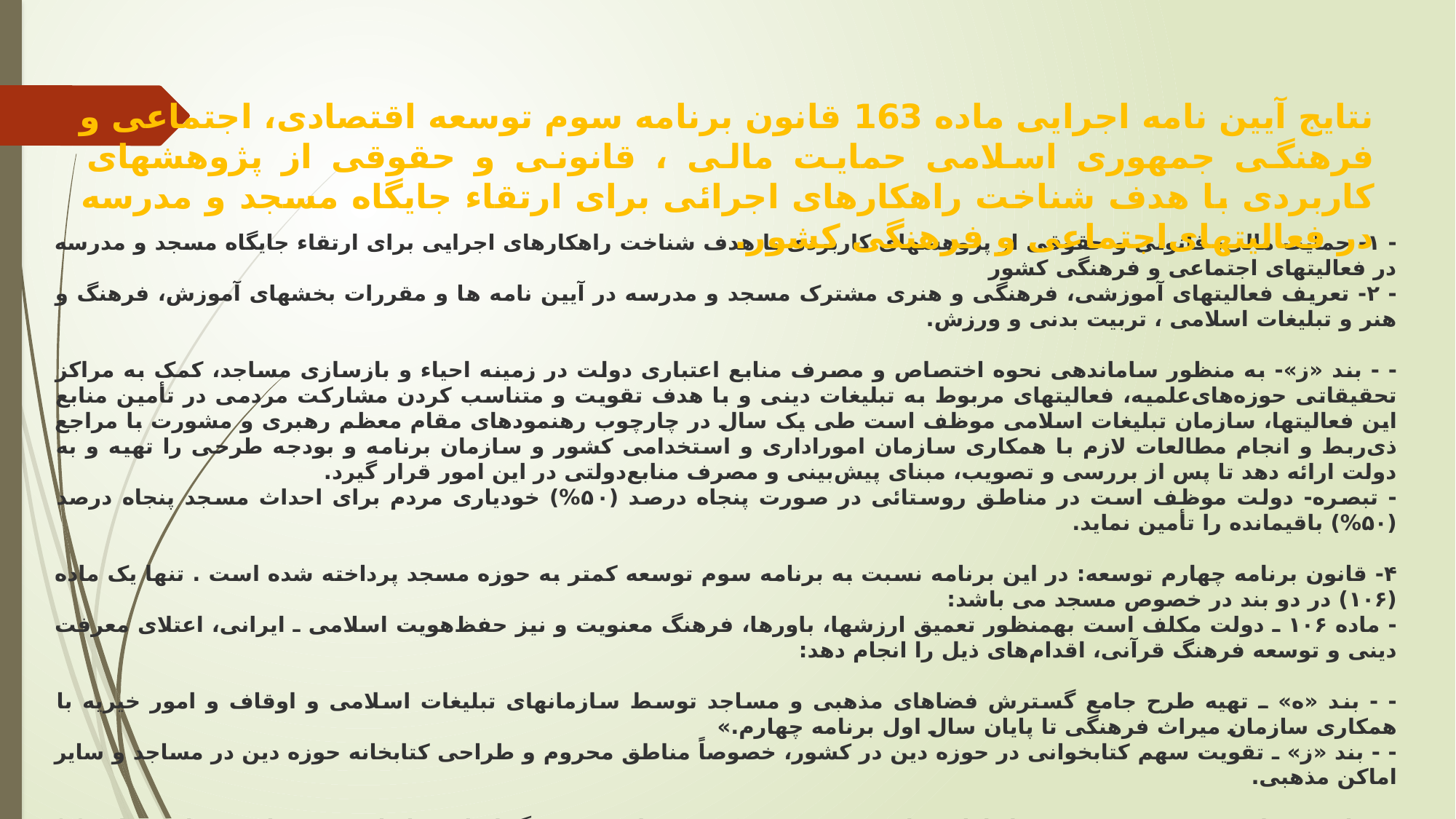

# نتایج آیین نامه اجرایی ماده 163 قانون برنامه سوم توسعه اقتصادی، اجتماعی و فرهنگی جمهوری اسلامی حمایت مالی ، قانونی و حقوقی از پژوهشهای کاربردی با هدف شناخت راهکارهای اجرائی برای ارتقاء جایگاه مسجد و مدرسه در فعالیتهای‌اجتماعی و فرهنگی کشور.
- ۱- حمایت مالی، قانونی و حقوقی از پژوهشهای کاربردی با هدف شناخت راهکارهای اجرایی برای ارتقاء جایگاه مسجد و مدرسه در فعالیتهای اجتماعی و فرهنگی کشور
- ۲- تعریف فعالیتهای آموزشی، فرهنگی و هنری مشترک مسجد و مدرسه در آیین نامه ها و مقررات بخشهای آموزش، فرهنگ و هنر و تبلیغات اسلامی ، تربیت بدنی و ورزش.

- - بند «ز»- به منظور ساماندهی نحوه اختصاص و مصرف منابع اعتباری دولت در زمینه احیاء و بازسازی مساجد، کمک به مراکز تحقیقاتی حوزه‌های‌علمیه، فعالیتهای مربوط به تبلیغات دینی و با هدف تقویت و متناسب کردن مشارکت مردمی در تأمین منابع این فعالیتها، سازمان تبلیغات اسلامی ‌موظف است طی یک سال در چارچوب رهنمودهای مقام معظم رهبری و مشورت با مراجع ذی‌ربط و انجام مطالعات لازم با همکاری سازمان امور‌اداری و استخدامی کشور و سازمان برنامه و بودجه طرحی را تهیه و به دولت ارائه دهد تا پس از بررسی و تصویب، مبنای پیش‌بینی و مصرف منابع‌دولتی در این امور قرار گیرد.
‌- تبصره- دولت موظف است در مناطق روستائی در صورت پنجاه درصد (۵۰%) خودیاری مردم برای احداث مسجد پنجاه درصد (۵۰%) باقیمانده‌ را تأمین نماید.

۴- قانون‌ برنامه‌ چهارم‌ توسعه:‌ در این برنامه نسبت به برنامه سوم توسعه کمتر به حوزه مسجد پرداخته شده است . تنها یک ماده (۱۰۶) در دو بند در خصوص مسجد می باشد:
- ماده‌ ۱۰۶ ـ دولت‌ مکلف‌ است‌ به‎منظور تعمیق‌ ارزشها، باورها، فرهنگ‌ معنویت‌ و نیز حفظ‌هویت‌ اسلامی‌ ـ ایرانی‌، اعتلای‌ معرفت‌ دینی‌ و توسعه‌ فرهنگ‌ قرآنی‌، اقدام‌های‌ ذیل‌ را انجام‌ دهد:

- - بند «ه» ـ تهیه‌ طرح‌ جامع‌ گسترش‌ فضاهای‌ مذهبی‌ و مساجد توسط‌ سازمانهای‌ تبلیغات ‌اسلامی‌ و اوقاف‌ و امور خیریه‌ با همکاری‌ سازمان‌ میراث‌ فرهنگی‌ تا پایان‌ سال‌ اول‌ برنامه ‌چهارم‌.»
- - بند «ز» ـ تقویت‌ سهم‌ کتابخوانی‌ در حوزه‌ دین‌ در کشور، خصوصاً مناطق‌ محروم‌ و طراحی‌ کتابخانه‌ حوزه‌ دین‌ در مساجد و سایر اماکن‌ مذهبی‌.

۵- قانون برنامه پنجم توسعه: در فصل اول برنامه پنجم توسعه که مربوط به «فرهنگ اسلامی ایرانی» می باشد تنها یک ماده (۶) در ۶ بند به طور مستقیم به امر مسجد و نمازخانه اختصاص یافته و پنج ماده دیگر نیز در آن به طور تقریبی و نسبی اشاره ای به مسجد شده است:

- ماده ۶ ـ به منظور توسعه فضاهای مذهبی فرهنگی و بهره‌گیری بهینه از بقاع متبرکه، گلزار شهدا و اماکن مذهبی و تثبیت جایگاه مسجد به عنوان اصلی‌ترین پایگاه عبادی و تربیتی، سیاسی، اجتماعی و فرهنگی اقدامات زیر انجام می‌شود:

،